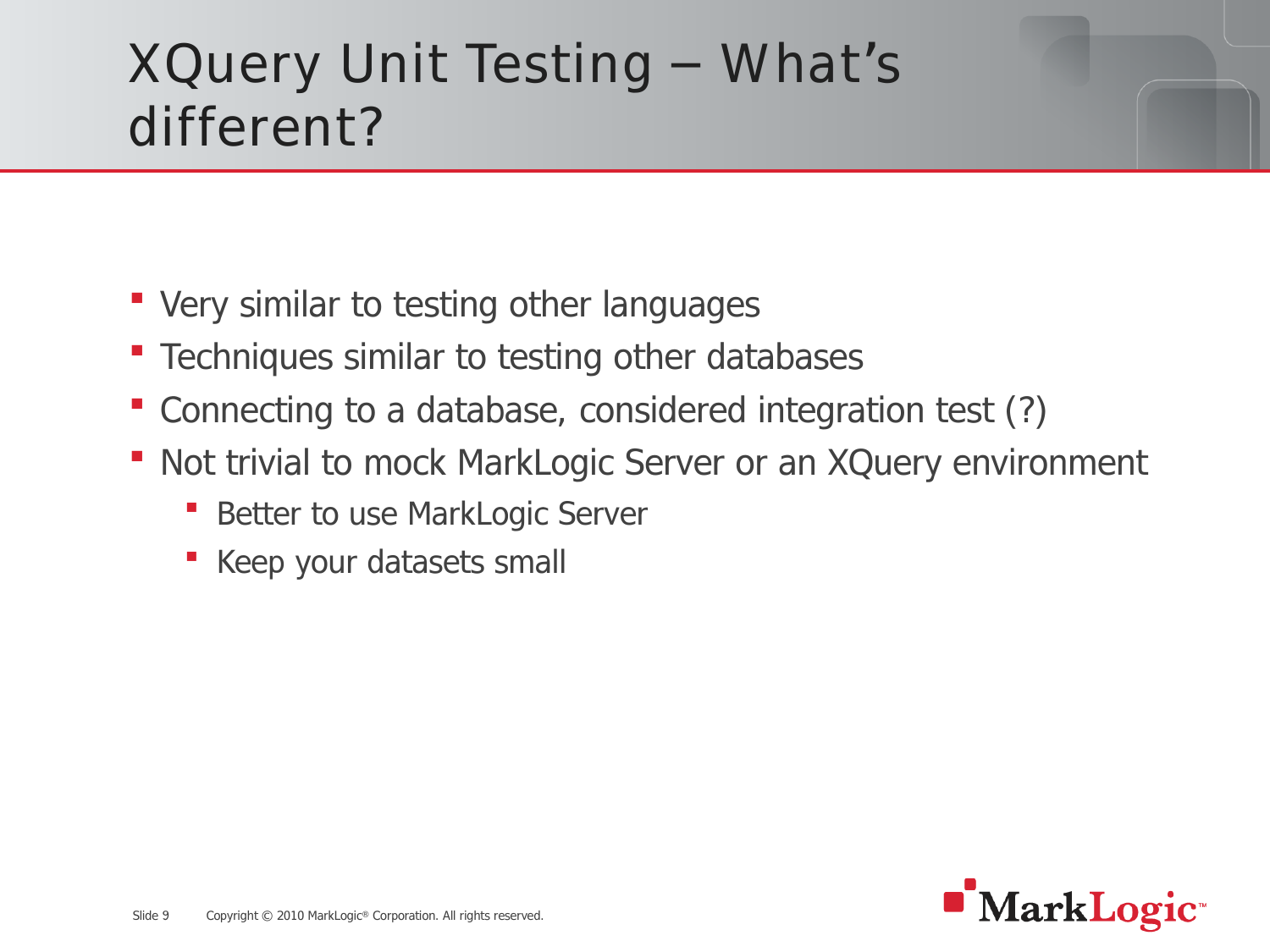

# XQuery Unit Testing – What’s different?
Very similar to testing other languages
Techniques similar to testing other databases
Connecting to a database, considered integration test (?)
Not trivial to mock MarkLogic Server or an XQuery environment
Better to use MarkLogic Server
Keep your datasets small